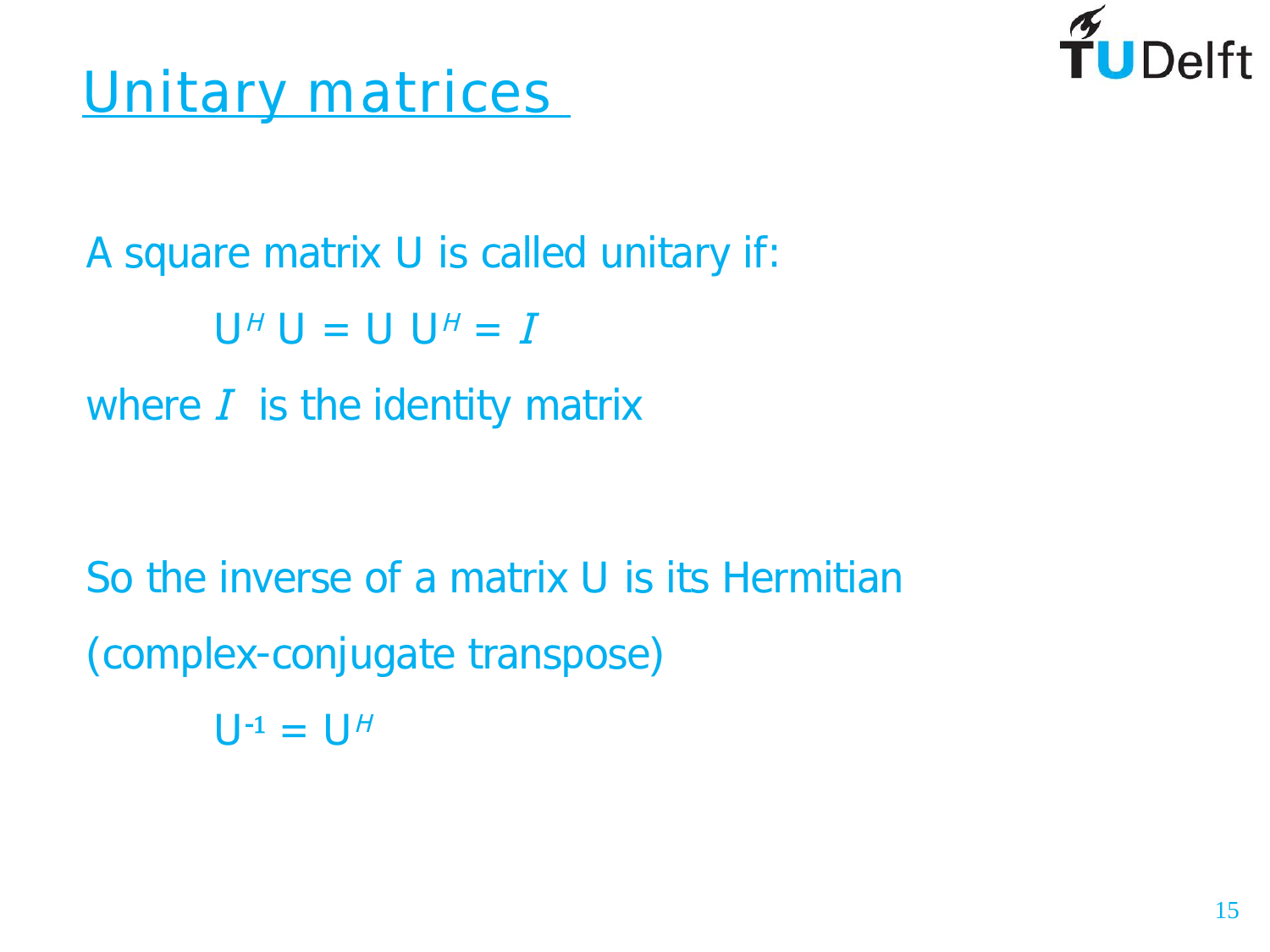

# Unitary matrices
A square matrix U is called unitary if:
	UH U = U UH = I
where I  is the identity matrix

So the inverse of a matrix U is its Hermitian
(complex-conjugate transpose)
	U−1 = UH

15